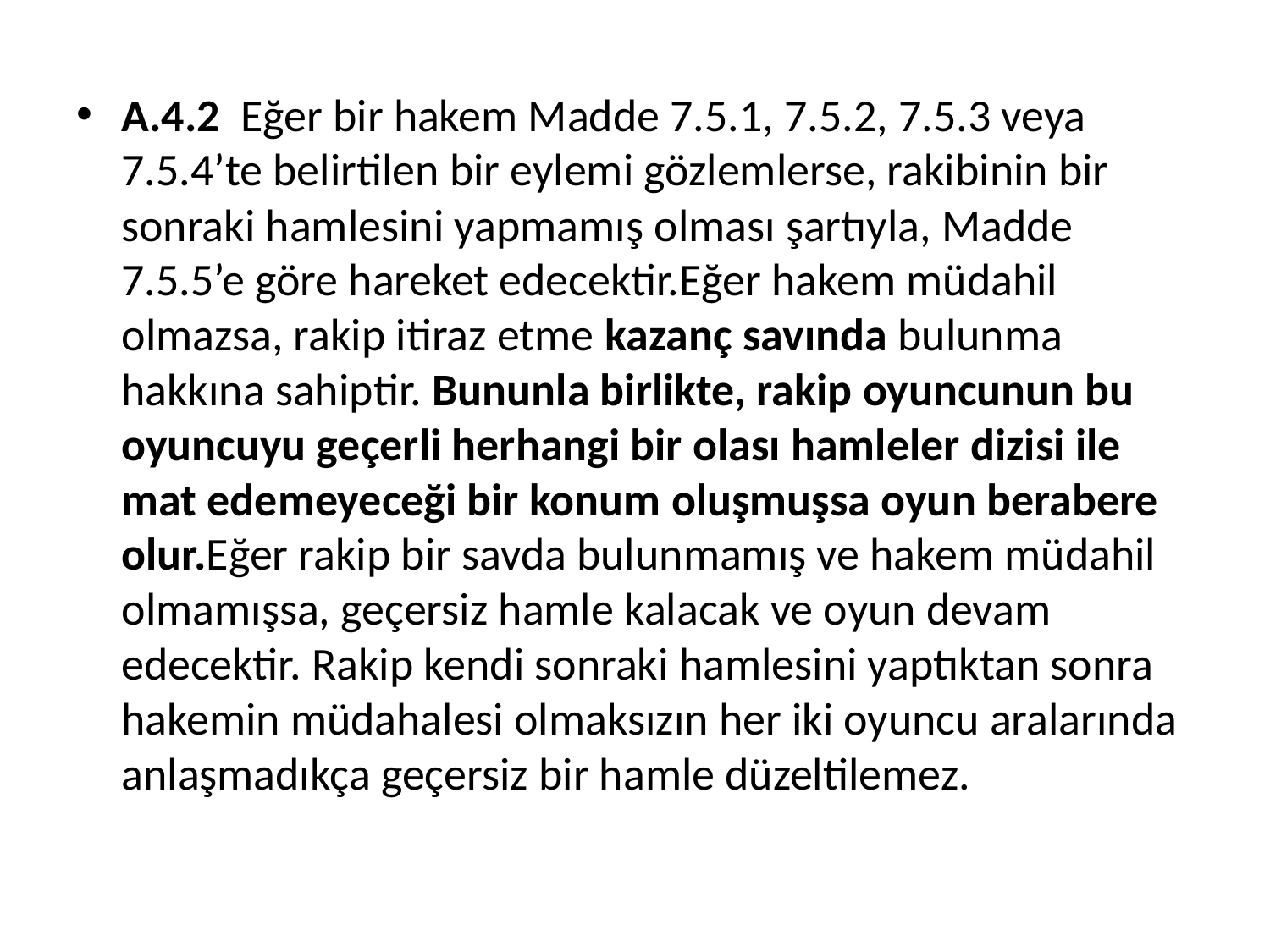

A.4.2  Eğer bir hakem Madde 7.5.1, 7.5.2, 7.5.3 veya 7.5.4’te belirtilen bir eylemi gözlemlerse, rakibinin bir sonraki hamlesini yapmamış olması şartıyla, Madde 7.5.5’e göre hareket edecektir.Eğer hakem müdahil olmazsa, rakip itiraz etme kazanç savında bulunma hakkına sahiptir. Bununla birlikte, rakip oyuncunun bu oyuncuyu geçerli herhangi bir olası hamleler dizisi ile mat edemeyeceği bir konum oluşmuşsa oyun berabere olur.Eğer rakip bir savda bulunmamış ve hakem müdahil olmamışsa, geçersiz hamle kalacak ve oyun devam edecektir. Rakip kendi sonraki hamlesini yaptıktan sonra hakemin müdahalesi olmaksızın her iki oyuncu aralarında anlaşmadıkça geçersiz bir hamle düzeltilemez.